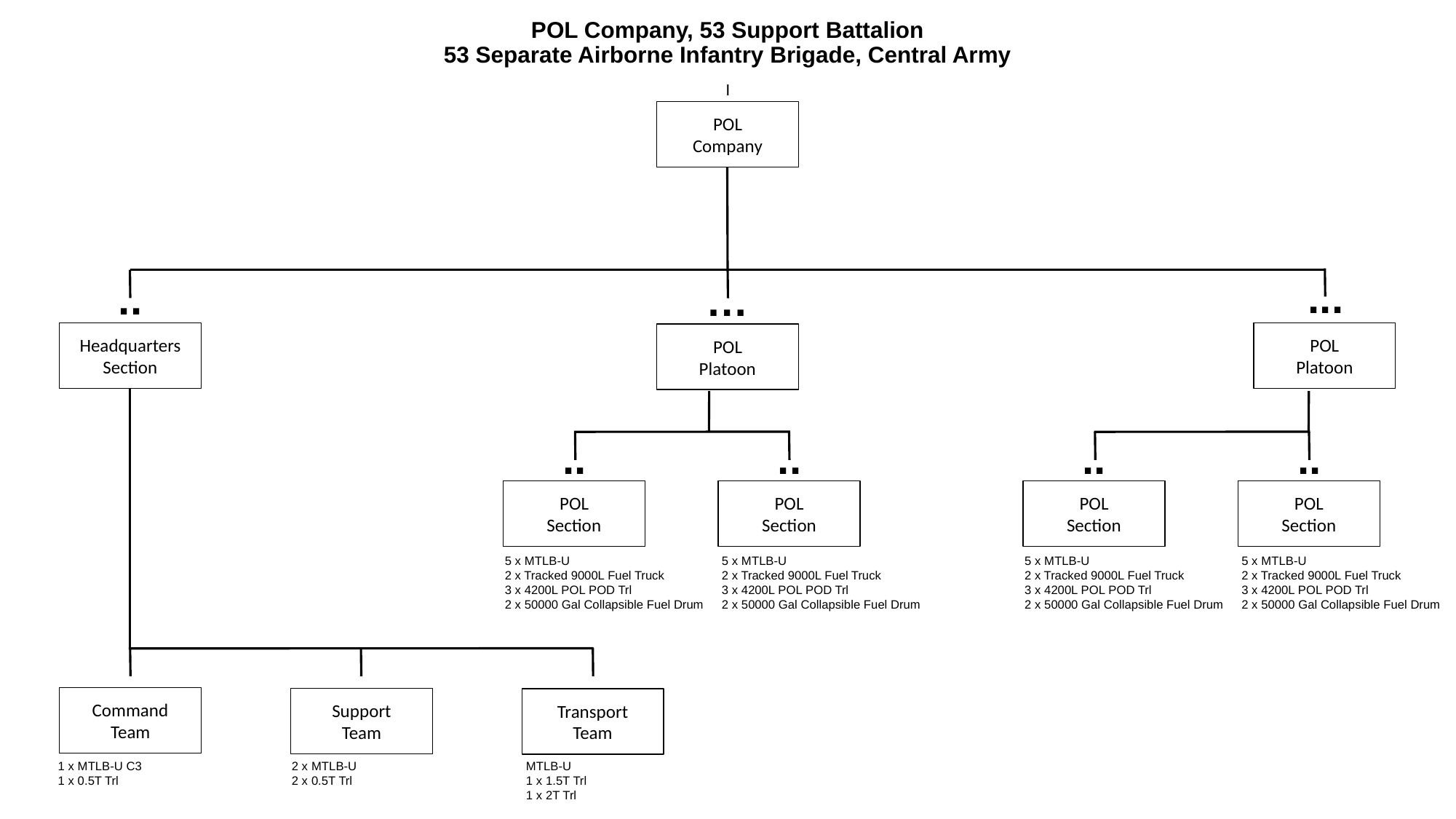

# POL Company, 53 Support Battalion 53 Separate Airborne Infantry Brigade, Central Army
I
POL
Company
...
..
…
Headquarters
Section
POL
Platoon
POL
Platoon
..
..
..
..
POL
Section
POL
Section
POL
Section
POL
Section
5 x MTLB-U
2 x Tracked 9000L Fuel Truck
3 x 4200L POL POD Trl
2 x 50000 Gal Collapsible Fuel Drum
5 x MTLB-U
2 x Tracked 9000L Fuel Truck
3 x 4200L POL POD Trl
2 x 50000 Gal Collapsible Fuel Drum
5 x MTLB-U
2 x Tracked 9000L Fuel Truck
3 x 4200L POL POD Trl
2 x 50000 Gal Collapsible Fuel Drum
5 x MTLB-U
2 x Tracked 9000L Fuel Truck
3 x 4200L POL POD Trl
2 x 50000 Gal Collapsible Fuel Drum
Command
Team
Support
Team
Transport
Team
1 x MTLB-U C3
1 x 0.5T Trl
2 x MTLB-U
2 x 0.5T Trl
MTLB-U
1 x 1.5T Trl
1 x 2T Trl